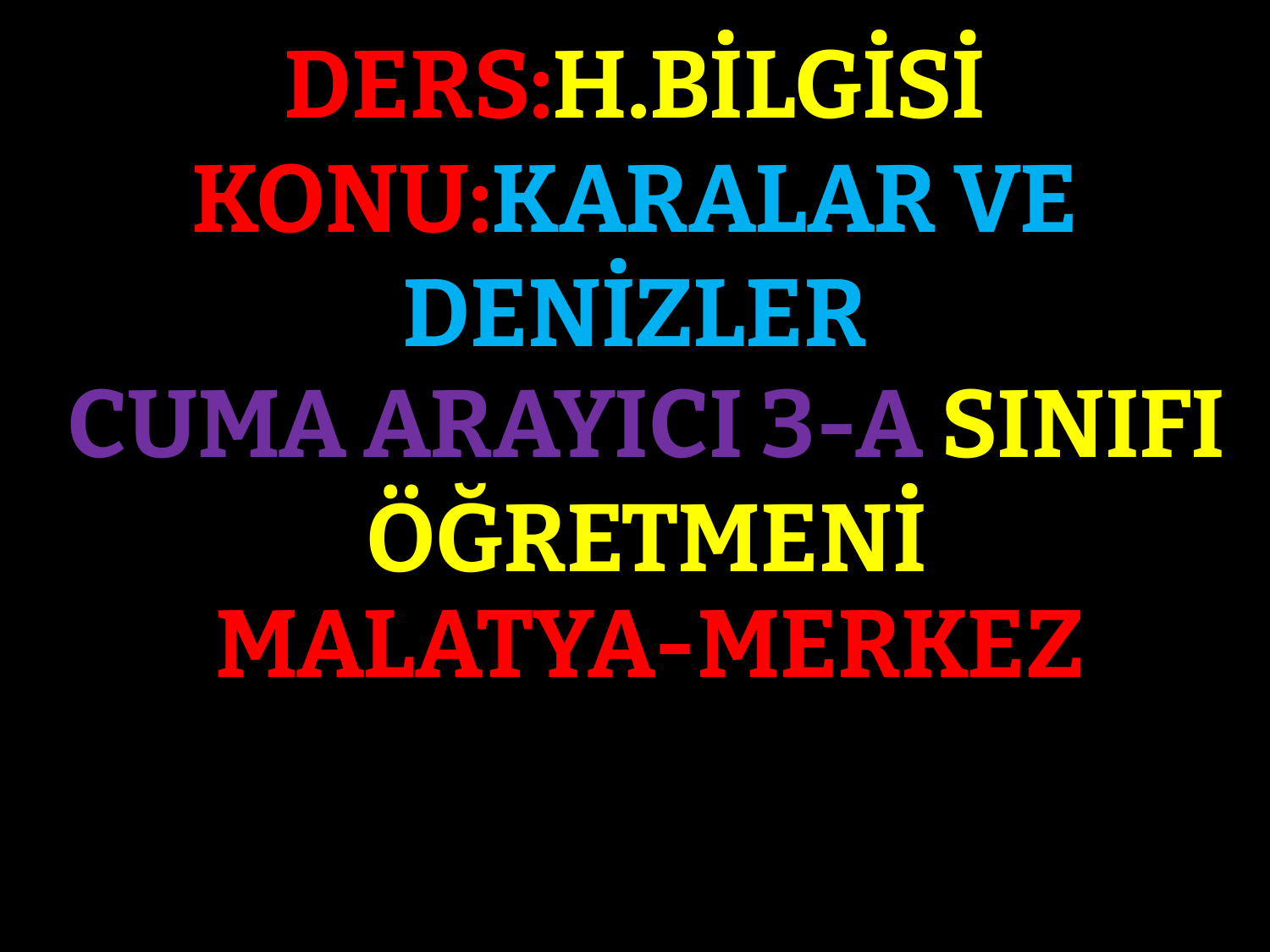

DERS:H.BİLGİSİ
KONU:KARALAR VE DENİZLER
#
CUMA ARAYICI 3-A SINIFI ÖĞRETMENİ
MALATYA-MERKEZ